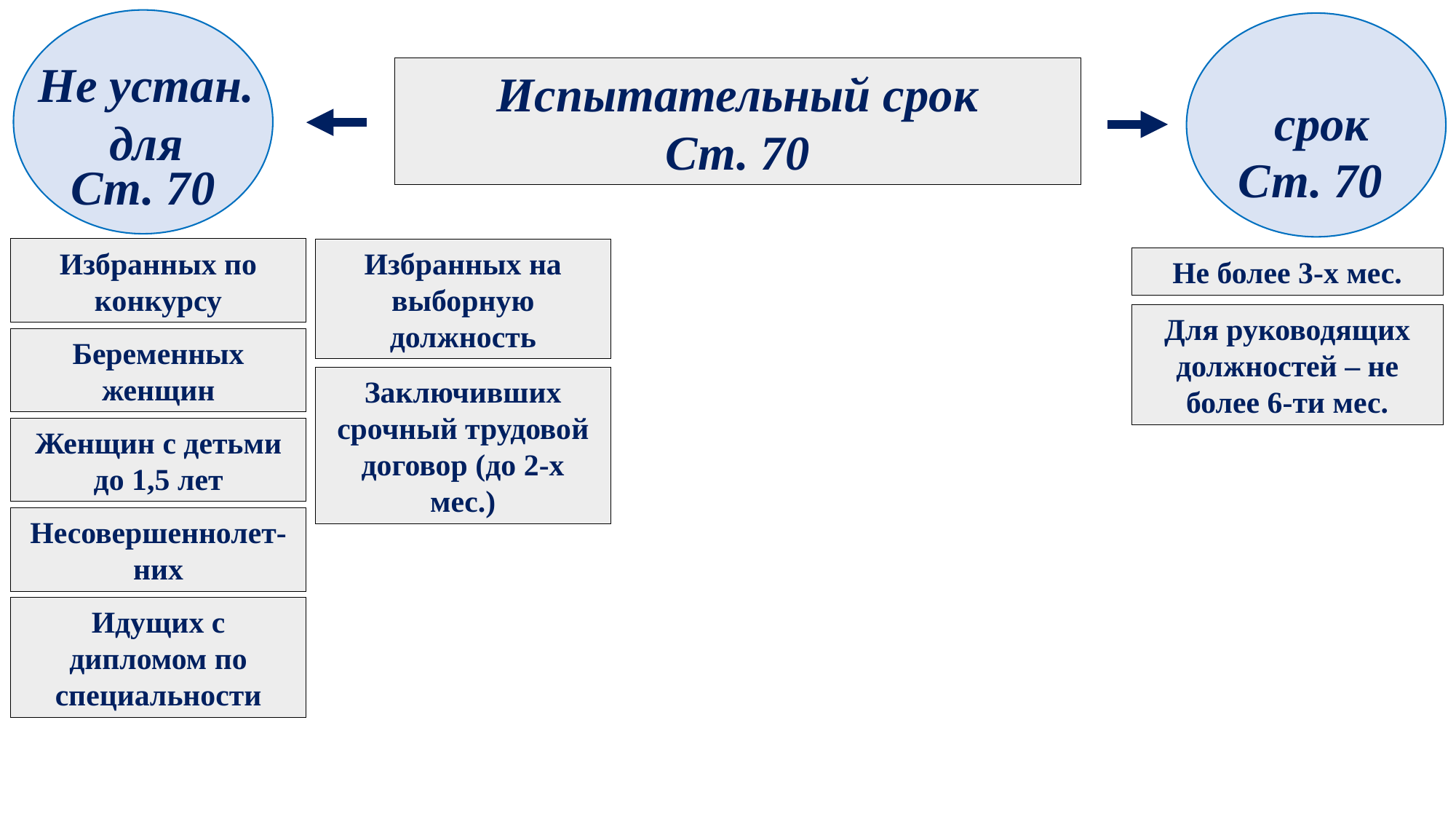

Не устан. для
Испытательный срок
Ст. 70
срок
Ст. 70
Ст. 70
Избранных по конкурсу
Избранных на выборную должность
Не более 3-х мес.
Для руководящих должностей – не более 6-ти мес.
Беременных женщин
Заключивших срочный трудовой договор (до 2-х мес.)
Женщин с детьми до 1,5 лет
Несовершеннолет-них
Идущих с дипломом по специальности